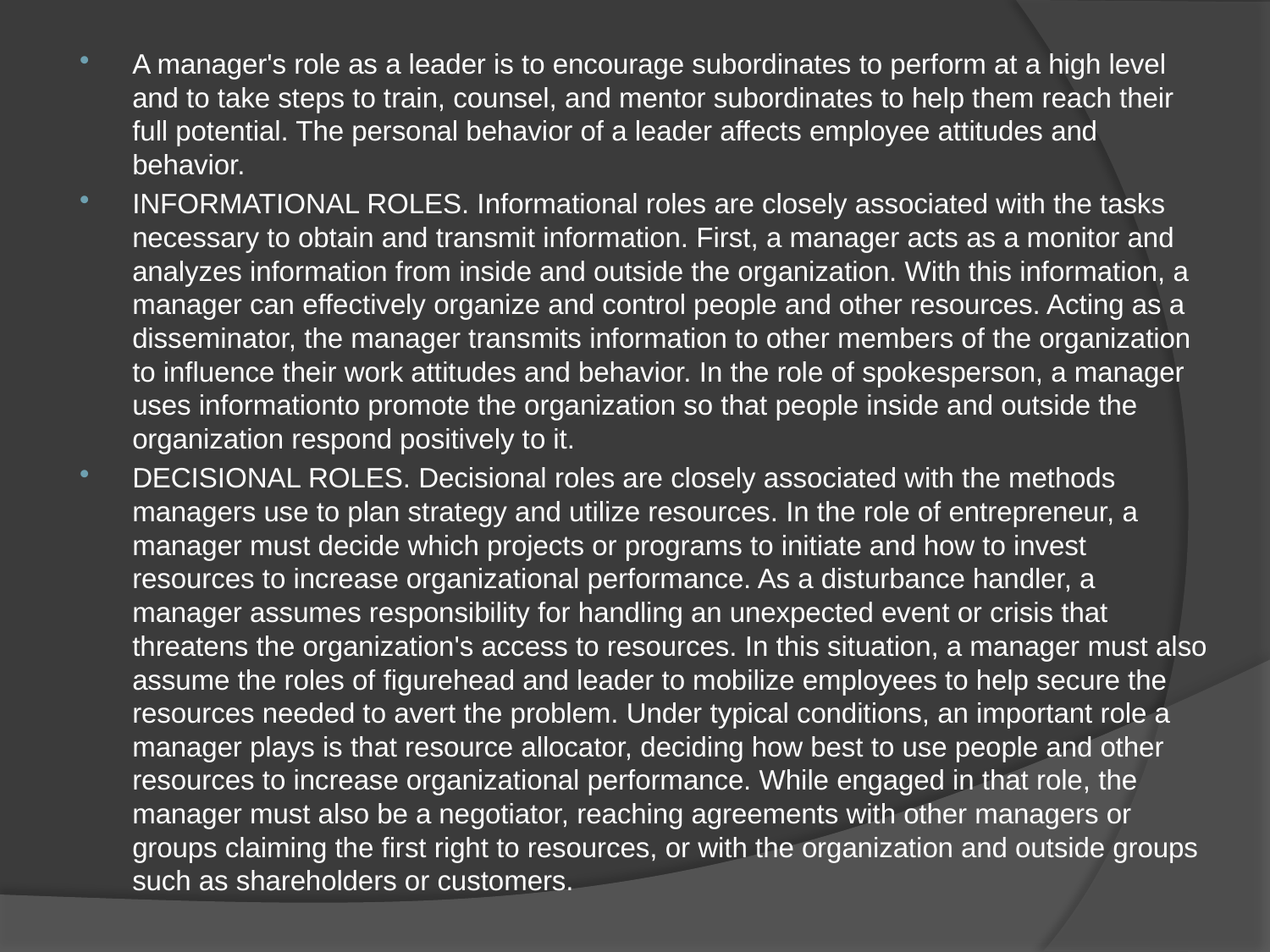

A manager's role as a leader is to encourage subordinates to perform at a high level and to take steps to train, counsel, and mentor subordinates to help them reach their full potential. The personal behavior of a leader affects employee attitudes and behavior.
INFORMATIONAL ROLES. Informational roles are closely associated with the tasks necessary to obtain and transmit information. First, a manager acts as a monitor and analyzes information from inside and outside the organization. With this information, a manager can effectively organize and control people and other resources. Acting as a disseminator, the manager transmits information to other members of the organization to influence their work attitudes and behavior. In the role of spokesperson, a manager uses informationto promote the organization so that people inside and outside the organization respond positively to it.
DECISIONAL ROLES. Decisional roles are closely associated with the methods managers use to plan strategy and utilize resources. In the role of entrepreneur, a manager must decide which projects or programs to initiate and how to invest resources to increase organizational performance. As a disturbance handler, a manager assumes responsibility for handling an unexpected event or crisis that threatens the organization's access to resources. In this situation, a manager must also assume the roles of figurehead and leader to mobilize employees to help secure the resources needed to avert the problem. Under typical conditions, an important role a manager plays is that resource allocator, deciding how best to use people and other resources to increase organizational performance. While engaged in that role, the manager must also be a negotiator, reaching agreements with other managers or groups claiming the first right to resources, or with the organization and outside groups such as shareholders or customers.